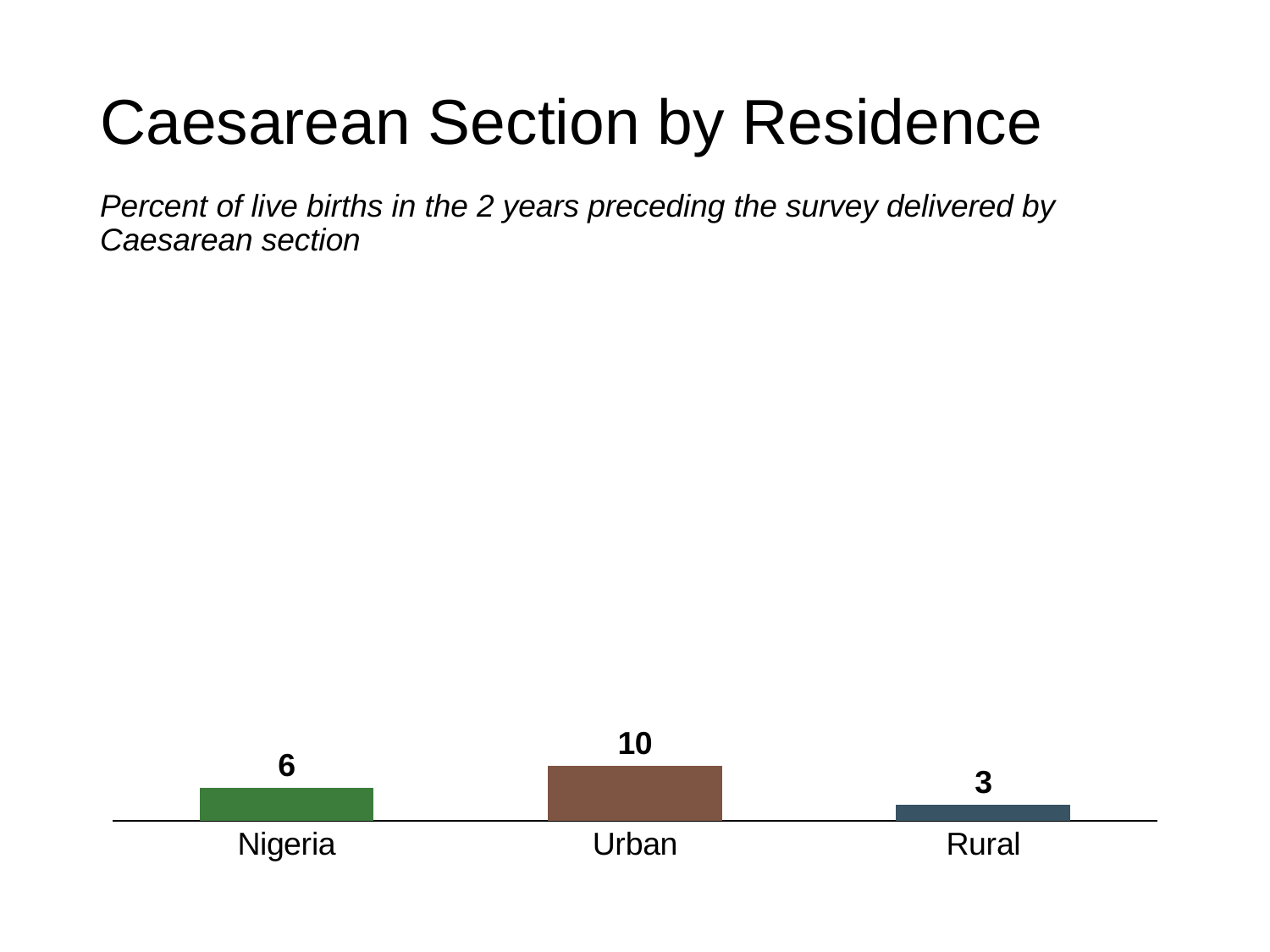

# Caesarean Section by Residence
Percent of live births in the 2 years preceding the survey delivered by Caesarean section

### Chart

| Category | Nigeria |
|---|---|
| Nigeria | 6.0 |
| Urban | 10.0 |
| Rural | 3.0 |